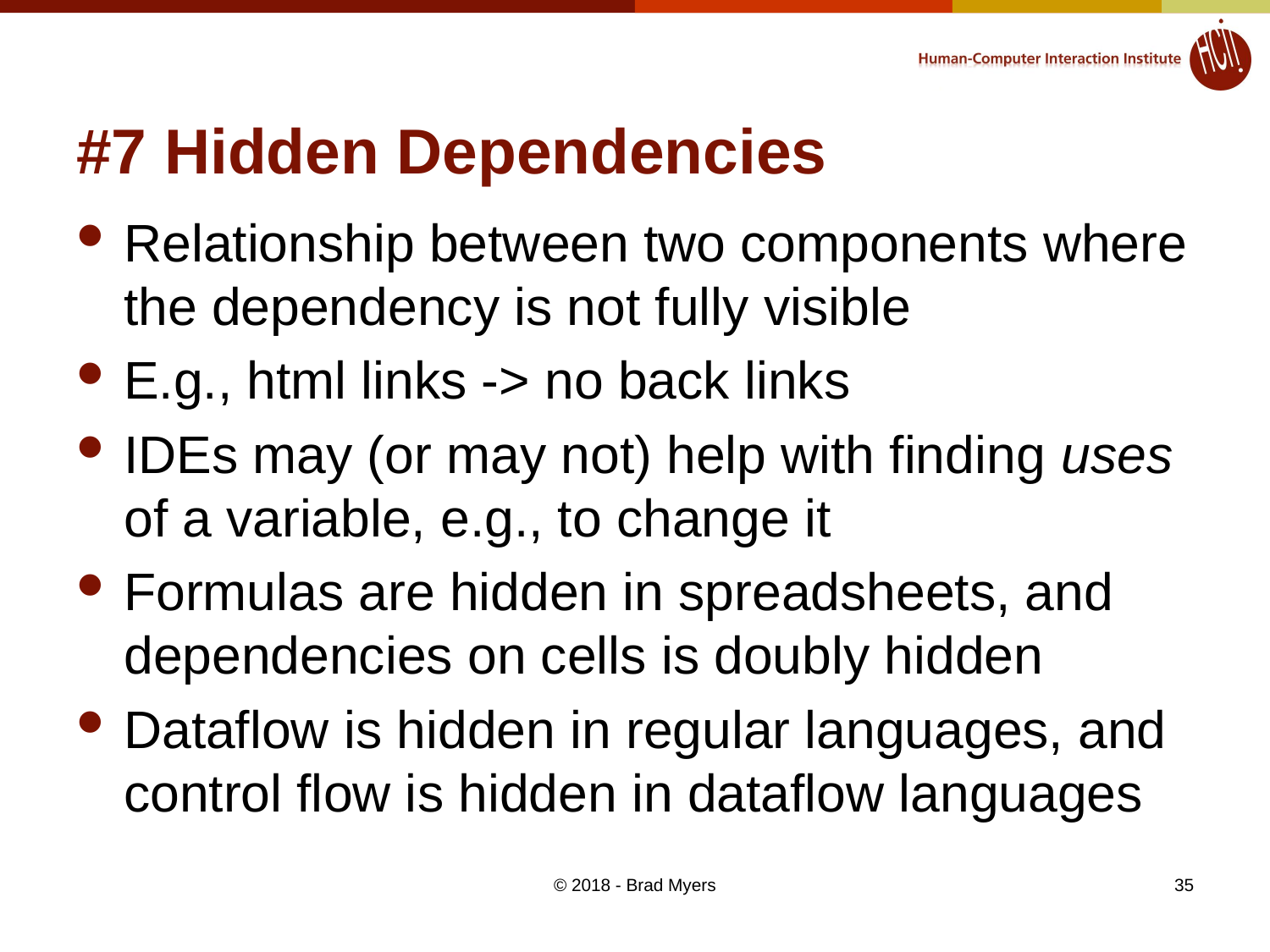

# #7 Hidden Dependencies
Relationship between two components where the dependency is not fully visible
E.g., html links -> no back links
IDEs may (or may not) help with finding uses of a variable, e.g., to change it
Formulas are hidden in spreadsheets, and dependencies on cells is doubly hidden
Dataflow is hidden in regular languages, and control flow is hidden in dataflow languages
© 2018 - Brad Myers
35